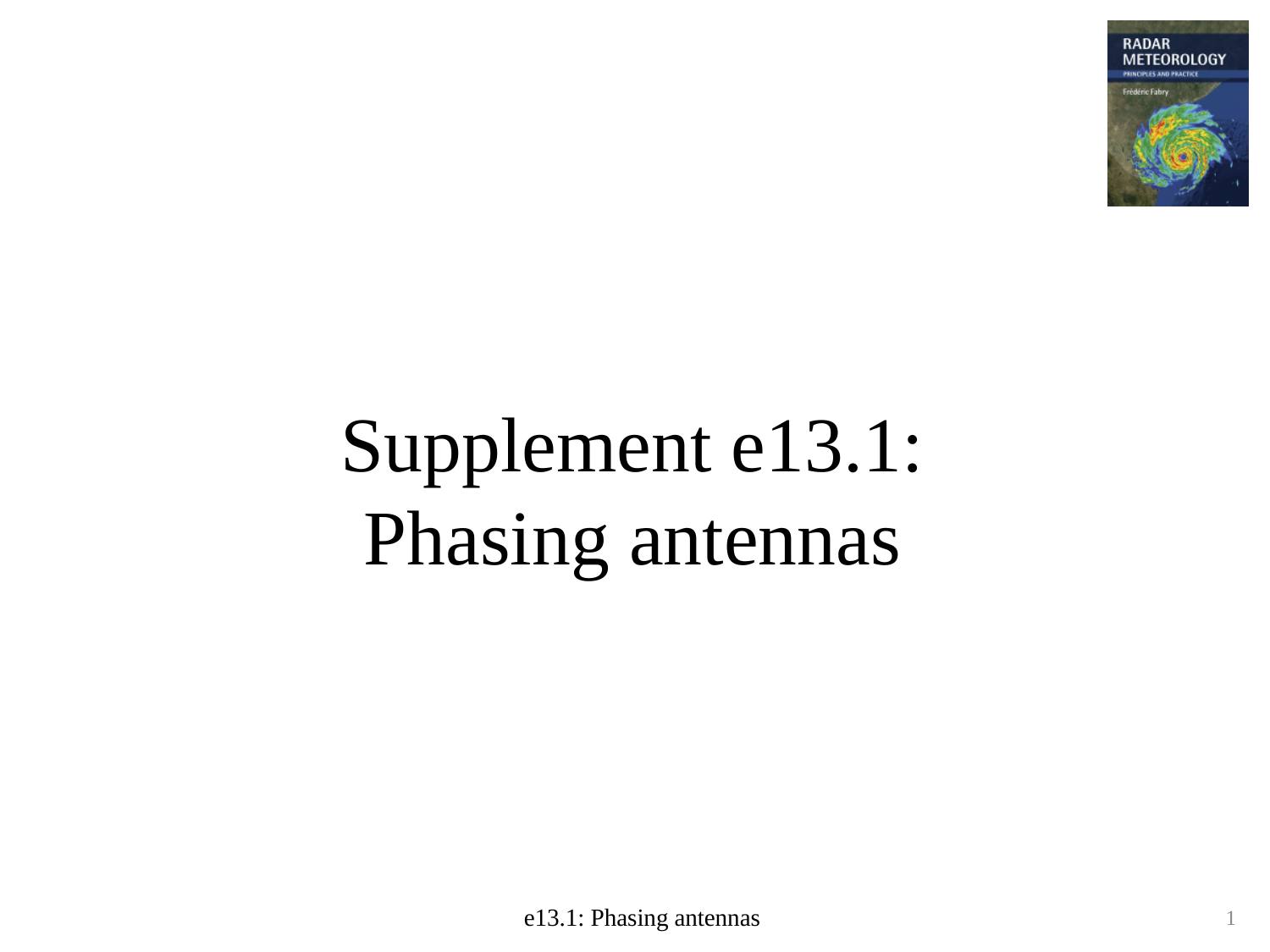

# Supplement e13.1: Phasing antennas
e13.1: Phasing antennas
1